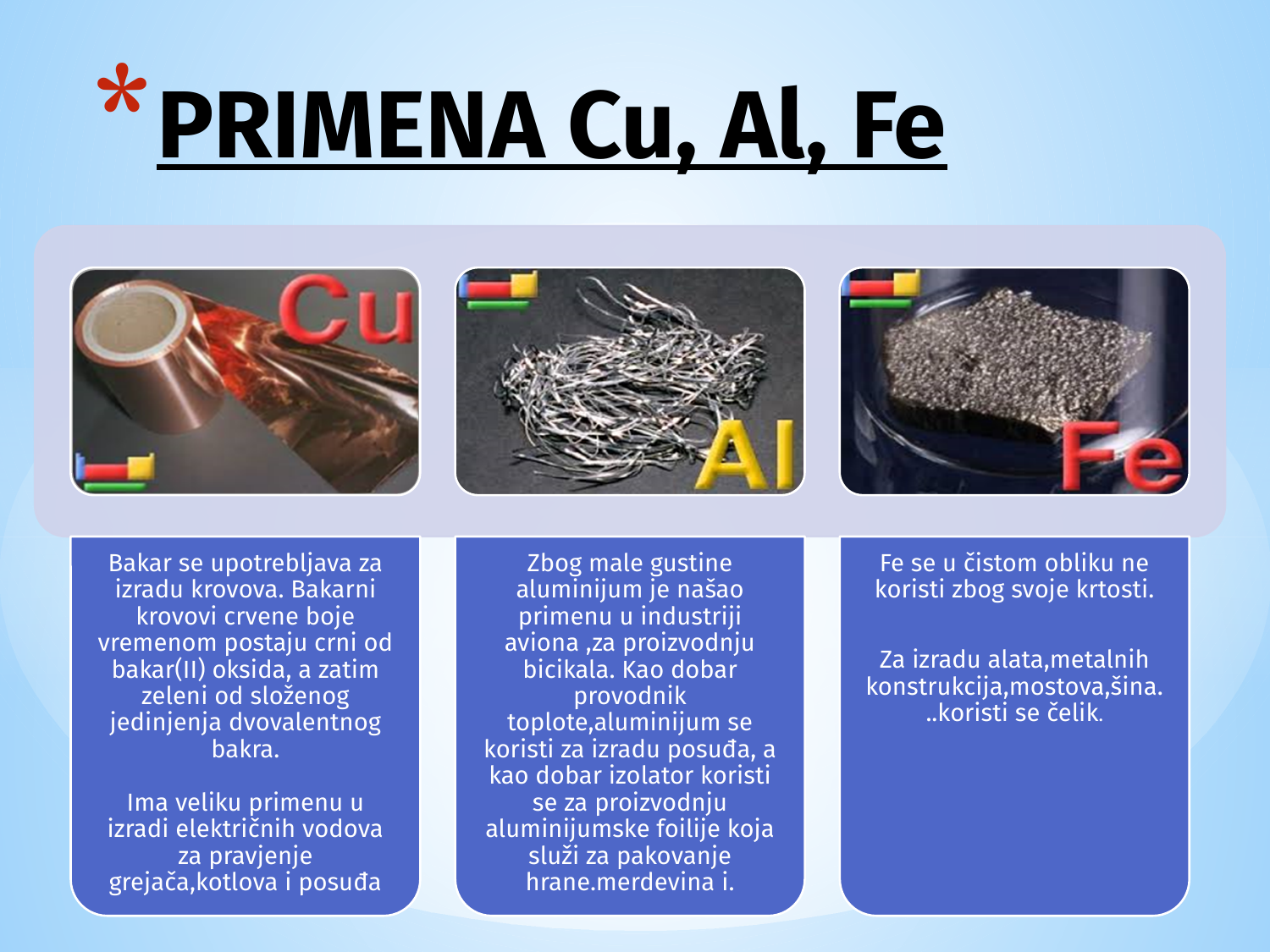

# PRIMENA Cu, Al, Fe
Bakar se upotrebljava za izradu krovova. Bakarni krovovi crvene boje vremenom postaju crni od bakar(II) oksida, a zatim zeleni od složenog jedinjenja dvovalentnog bakra.
Ima veliku primenu u izradi električnih vodova za pravjenje grejača,kotlova i posuđa
Zbog male gustine aluminijum je našao primenu u industriji aviona ,za proizvodnju bicikala. Kao dobar provodnik toplote,aluminijum se koristi za izradu posuđa, a kao dobar izolator koristi se za proizvodnju aluminijumske foilije koja služi za pakovanje hrane.merdevina i.
Fe se u čistom obliku ne koristi zbog svoje krtosti.

Za izradu alata,metalnih konstrukcija,mostova,šina...koristi se čelik.